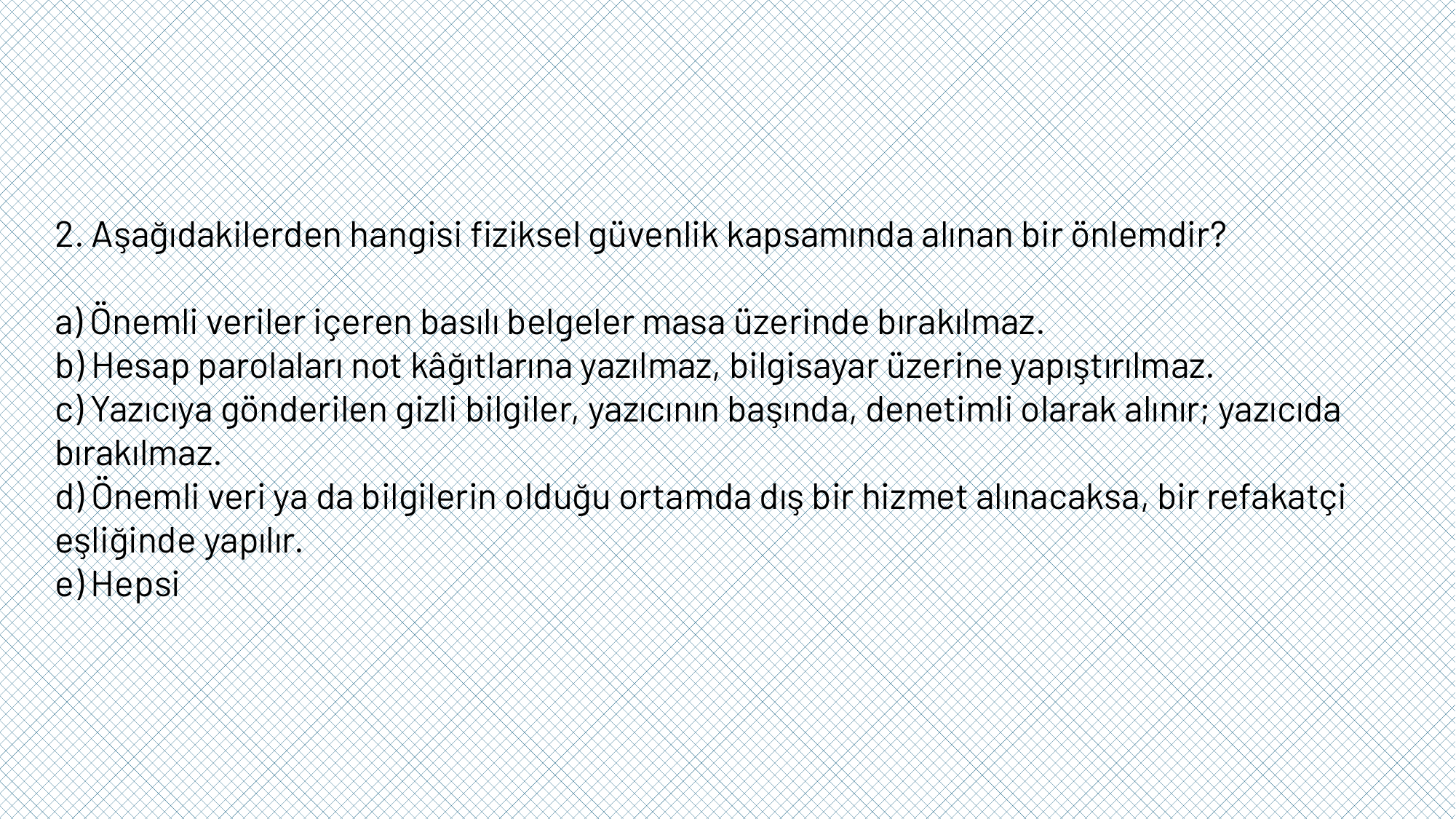

2. Aşağıdakilerden hangisi fiziksel güvenlik kapsamında alınan bir önlemdir?

a) Önemli veriler içeren basılı belgeler masa üzerinde bırakılmaz.
b) Hesap parolaları not kâğıtlarına yazılmaz, bilgisayar üzerine yapıştırılmaz.
c) Yazıcıya gönderilen gizli bilgiler, yazıcının başında, denetimli olarak alınır; yazıcıda bırakılmaz.
d) Önemli veri ya da bilgilerin olduğu ortamda dış bir hizmet alınacaksa, bir refakatçi eşliğinde yapılır.
e) Hepsi